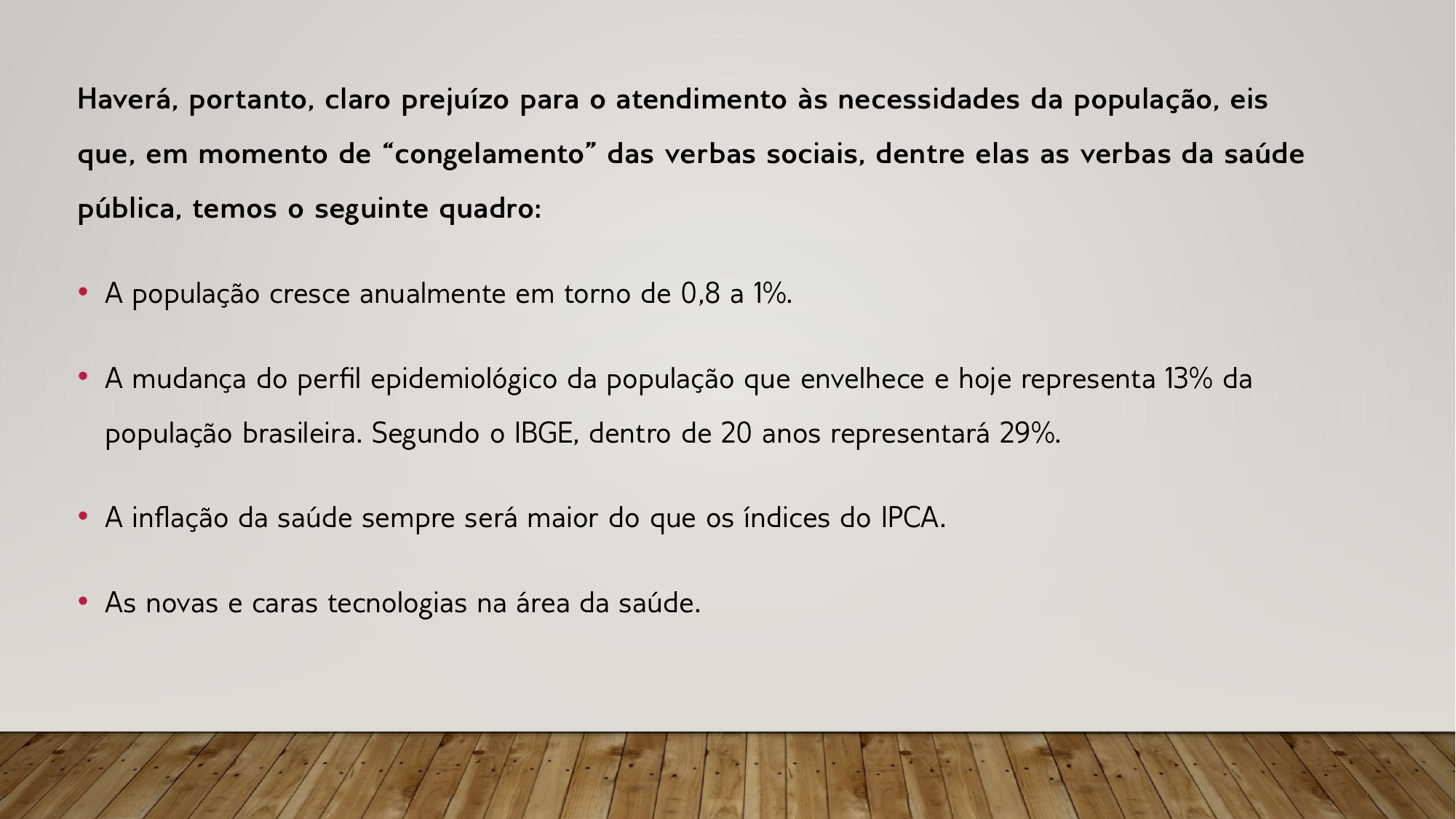

Haverá, portanto, claro prejuízo para o atendimento às necessidades da população, eis que, em momento de “congelamento” das verbas sociais, dentre elas as verbas da saúde pública, temos o seguinte quadro:
A população cresce anualmente em torno de 0,8 a 1%.
A mudança do perfil epidemiológico da população que envelhece e hoje representa 13% da população brasileira. Segundo o IBGE, dentro de 20 anos representará 29%.
A inflação da saúde sempre será maior do que os índices do IPCA.
As novas e caras tecnologias na área da saúde.